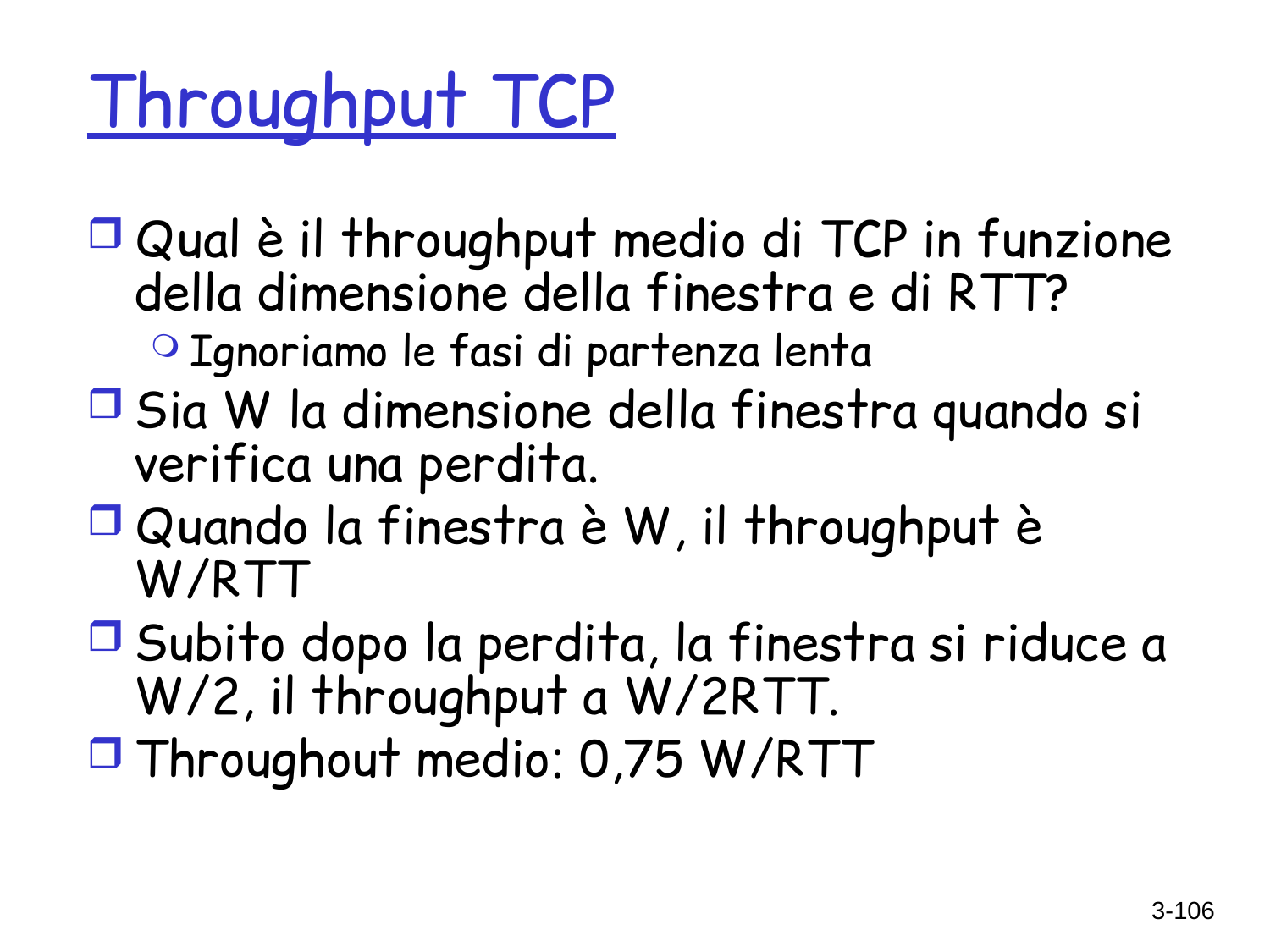

# Throughput TCP
Qual è il throughput medio di TCP in funzione della dimensione della finestra e di RTT?
Ignoriamo le fasi di partenza lenta
Sia W la dimensione della finestra quando si verifica una perdita.
Quando la finestra è W, il throughput è W/RTT
Subito dopo la perdita, la finestra si riduce a W/2, il throughput a W/2RTT.
Throughout medio: 0,75 W/RTT
3-106